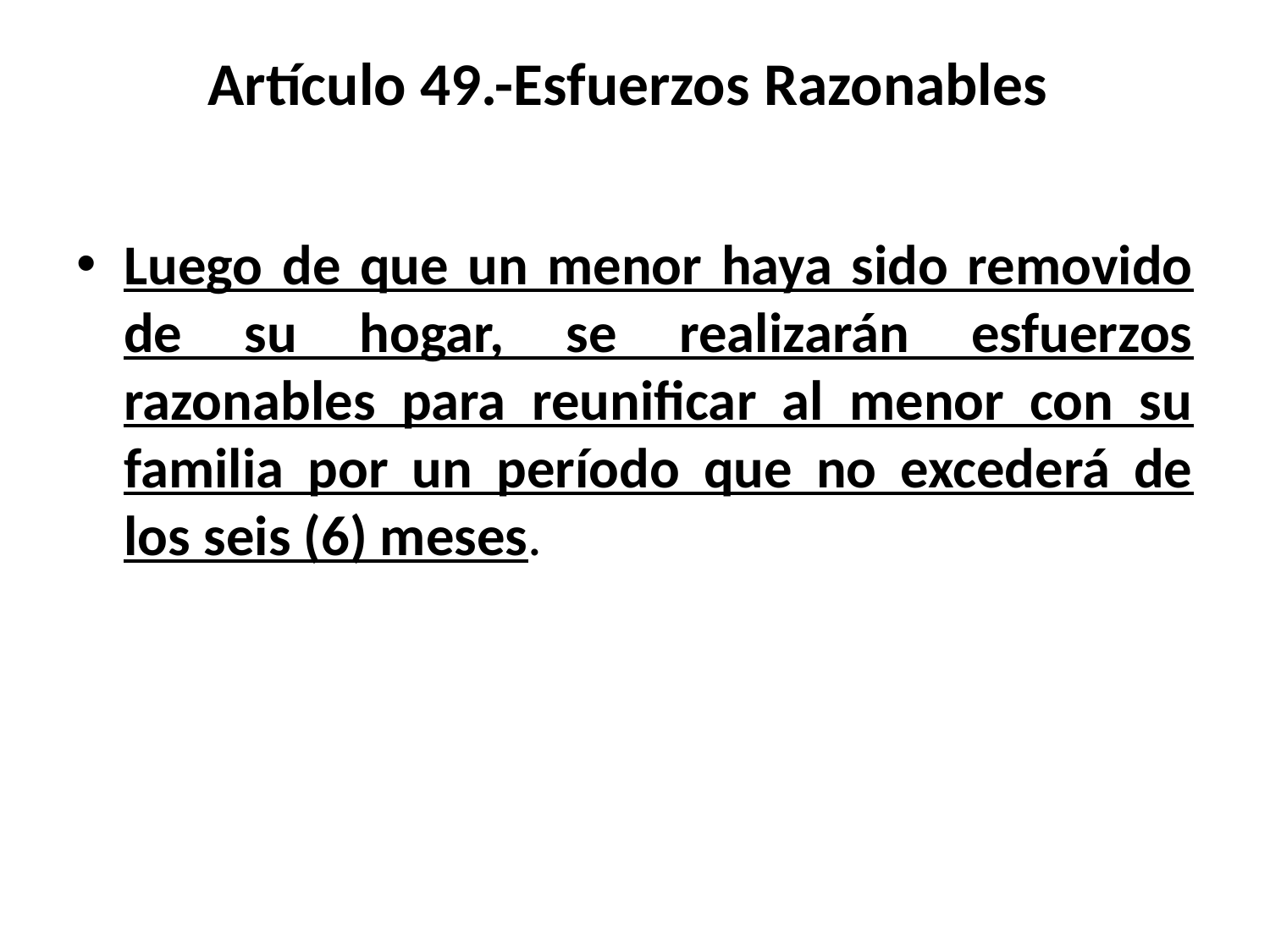

# Artículo 49.-Esfuerzos Razonables
Luego de que un menor haya sido removido de su hogar, se realizarán esfuerzos razonables para reunificar al menor con su familia por un período que no excederá de los seis (6) meses.